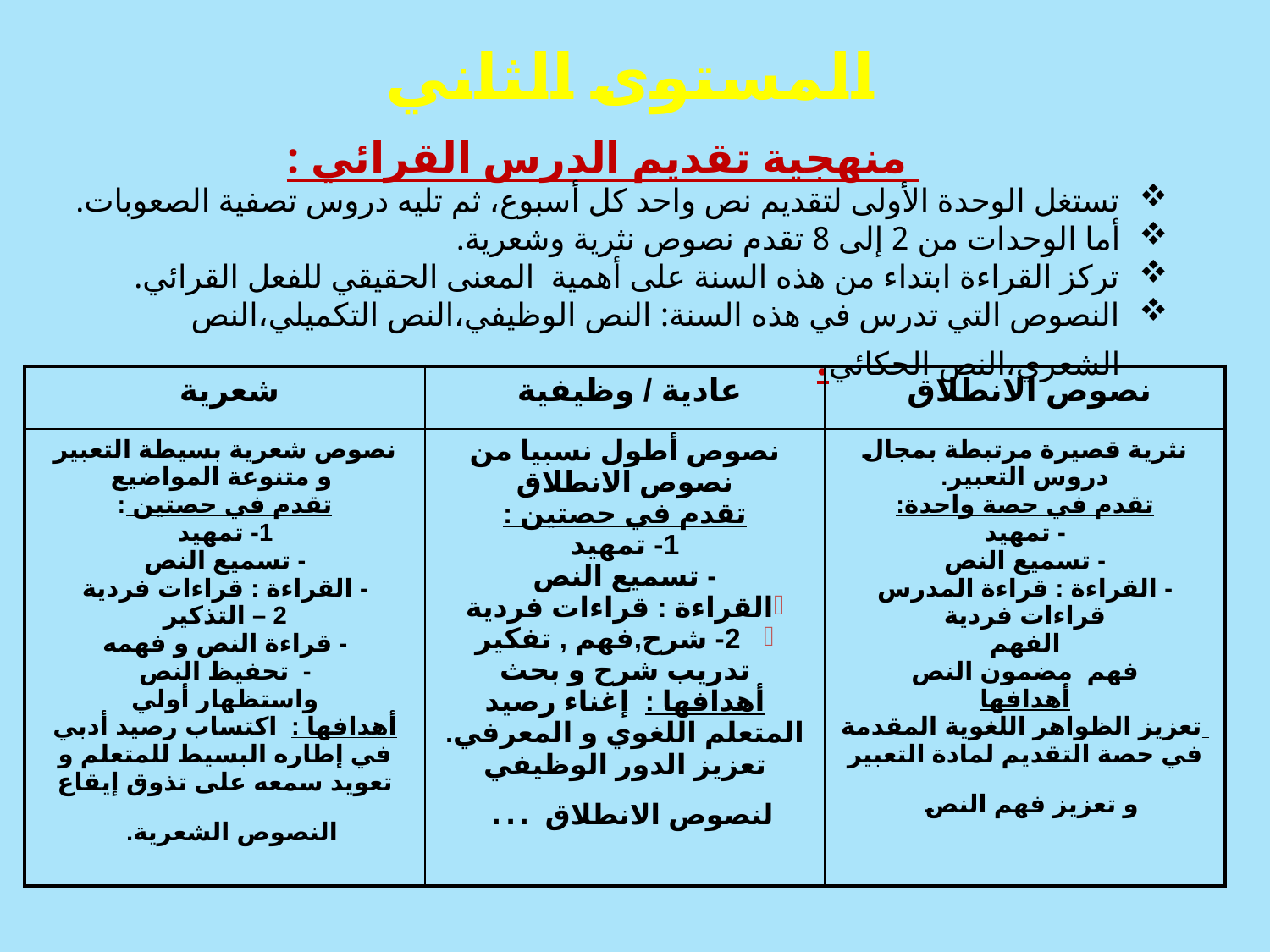

المستوى الثاني
 منهجية تقديم الدرس القرائي :
تستغل الوحدة الأولى لتقديم نص واحد كل أسبوع، ثم تليه دروس تصفية الصعوبات.
أما الوحدات من 2 إلى 8 تقدم نصوص نثرية وشعرية.
تركز القراءة ابتداء من هذه السنة على أهمية  المعنى الحقيقي للفعل القرائي.
النصوص التي تدرس في هذه السنة: النص الوظيفي،النص التكميلي،النص الشعري،النص الحكائي.

| شعرية | عادية / وظيفية | نصوص الانطلاق |
| --- | --- | --- |
| نصوص شعرية بسيطة التعبير و متنوعة المواضيع تقدم في حصتين : 1- تمهيد - تسميع النص - القراءة : قراءات فردية 2 – التذكير - قراءة النص و فهمه - تحفيظ النص واستظهار أولي أهدافها : اكتساب رصيد أدبي في إطاره البسيط للمتعلم و تعويد سمعه على تذوق إيقاع النصوص الشعرية. | نصوص أطول نسبيا من نصوص الانطلاق تقدم في حصتين : 1- تمهيد - تسميع النص القراءة : قراءات فردية 2- شرح,فهم , تفكير تدريب شرح و بحث أهدافها : إغناء رصيد المتعلم اللغوي و المعرفي. تعزيز الدور الوظيفي لنصوص الانطلاق ... | نثرية قصيرة مرتبطة بمجال دروس التعبير. تقدم في حصة واحدة: - تمهيد - تسميع النص - القراءة : قراءة المدرس قراءات فردية الفهم فهم مضمون النص أهدافها تعزيز الظواهر اللغوية المقدمة في حصة التقديم لمادة التعبير و تعزيز فهم النص |